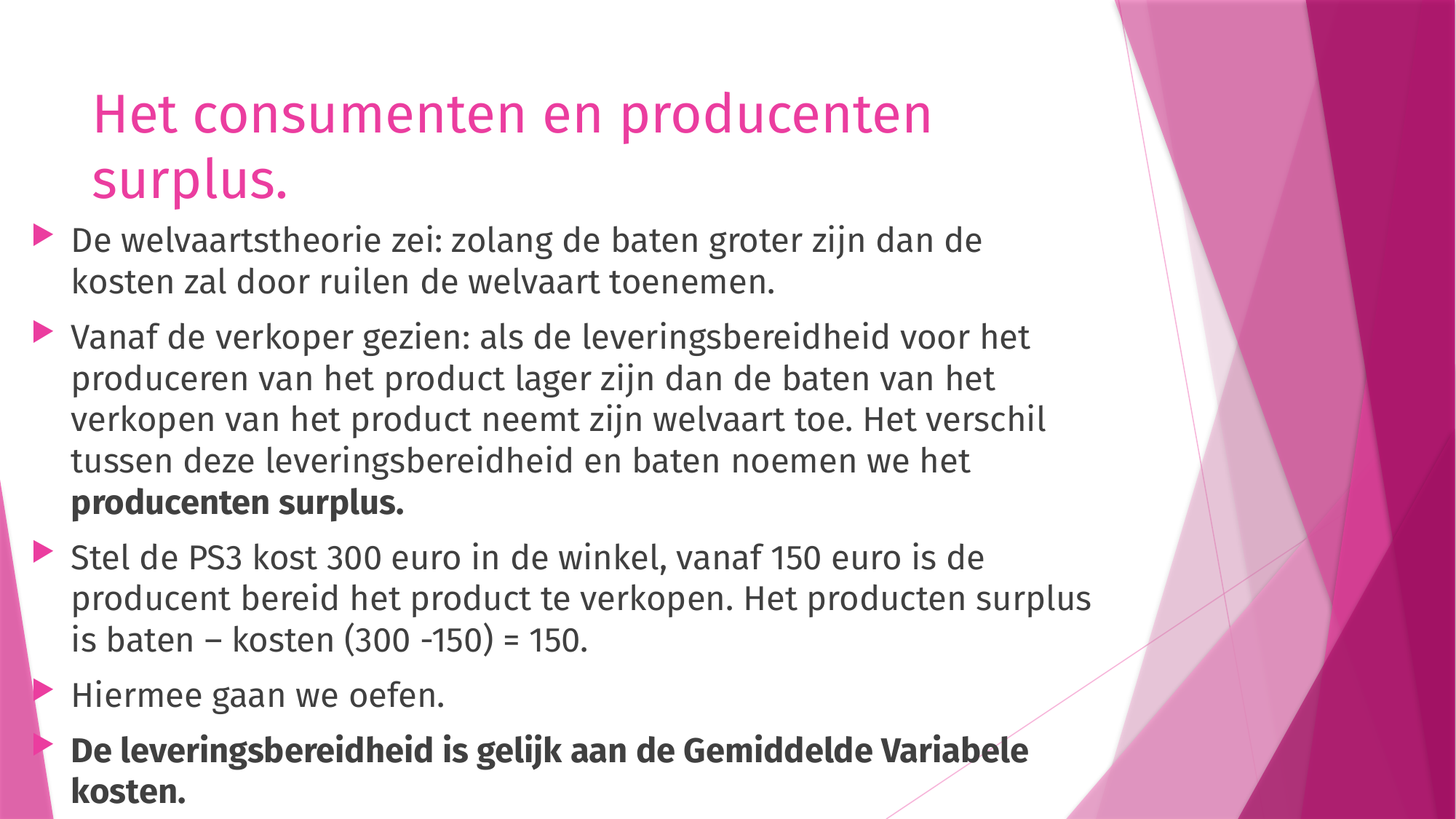

# Het consumenten en producenten surplus.
De welvaartstheorie zei: zolang de baten groter zijn dan de kosten zal door ruilen de welvaart toenemen.
Vanaf de verkoper gezien: als de leveringsbereidheid voor het produceren van het product lager zijn dan de baten van het verkopen van het product neemt zijn welvaart toe. Het verschil tussen deze leveringsbereidheid en baten noemen we het producenten surplus.
Stel de PS3 kost 300 euro in de winkel, vanaf 150 euro is de producent bereid het product te verkopen. Het producten surplus is baten – kosten (300 -150) = 150.
Hiermee gaan we oefen.
De leveringsbereidheid is gelijk aan de Gemiddelde Variabele kosten.